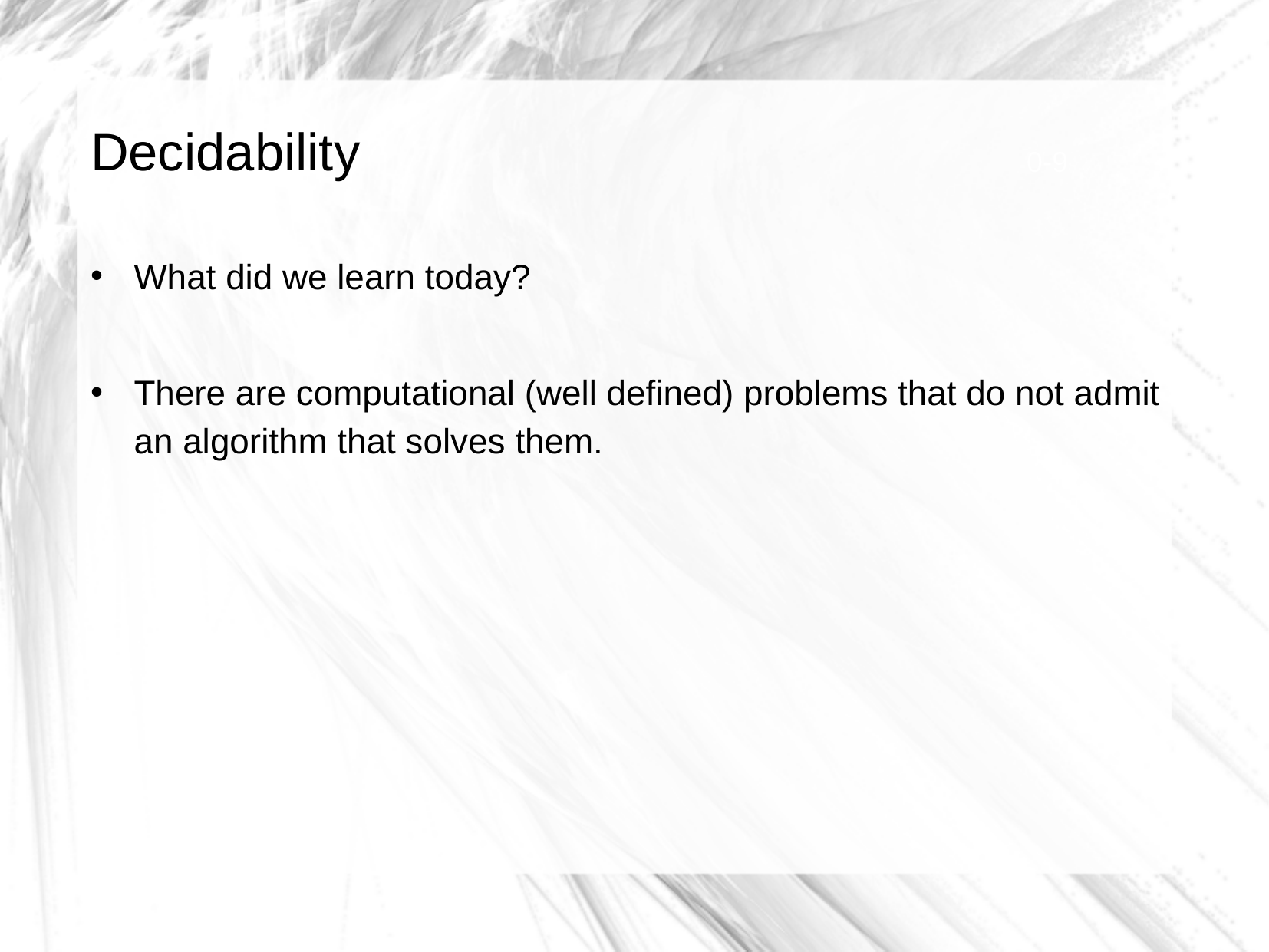

# Decidability
0-9
What did we learn today?

There are computational (well defined) problems that do not admit an algorithm that solves them.